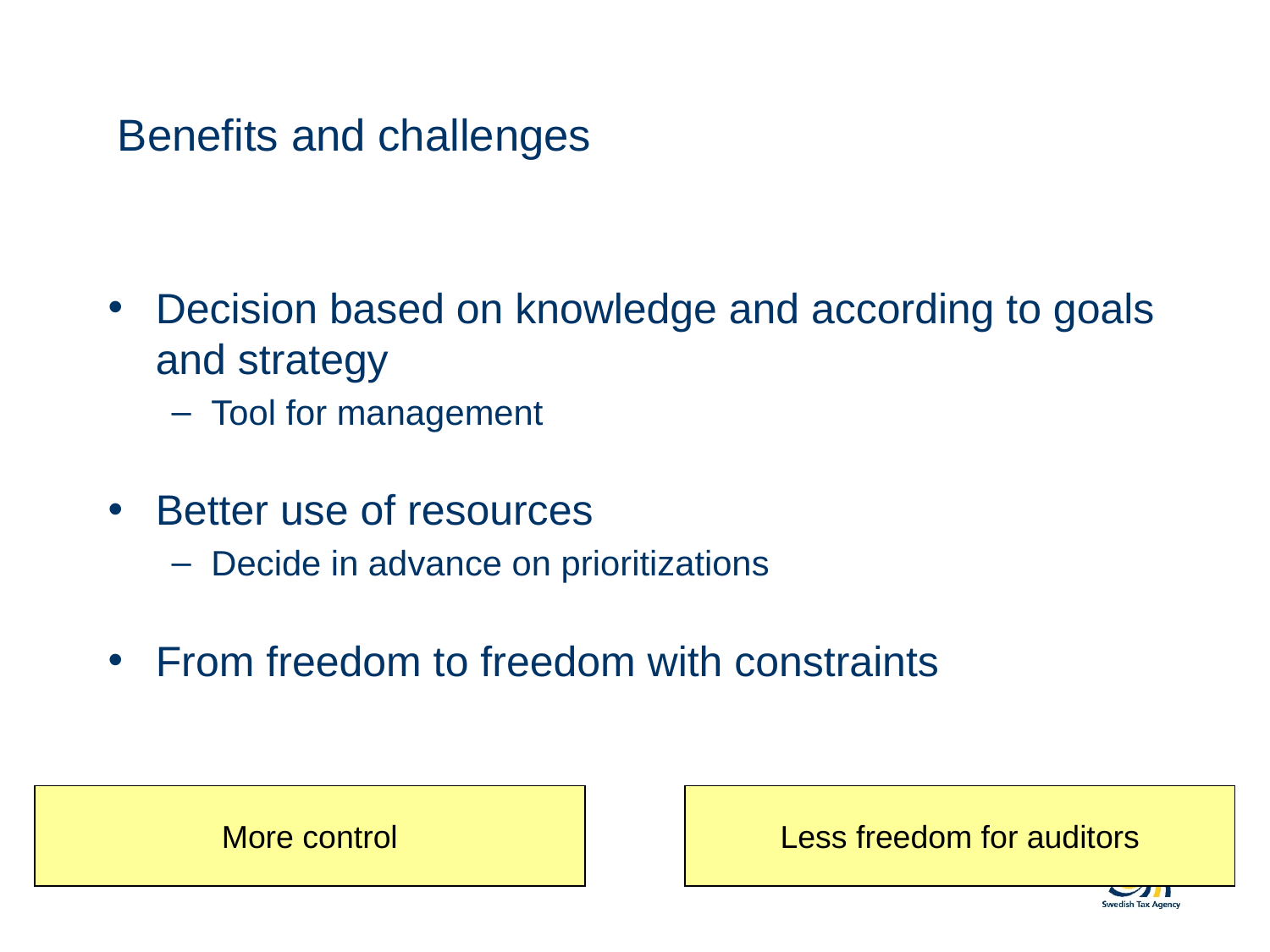

# Benefits and challenges
Decision based on knowledge and according to goals and strategy
Tool for management
Better use of resources
Decide in advance on prioritizations
From freedom to freedom with constraints

More control
Less freedom for auditors